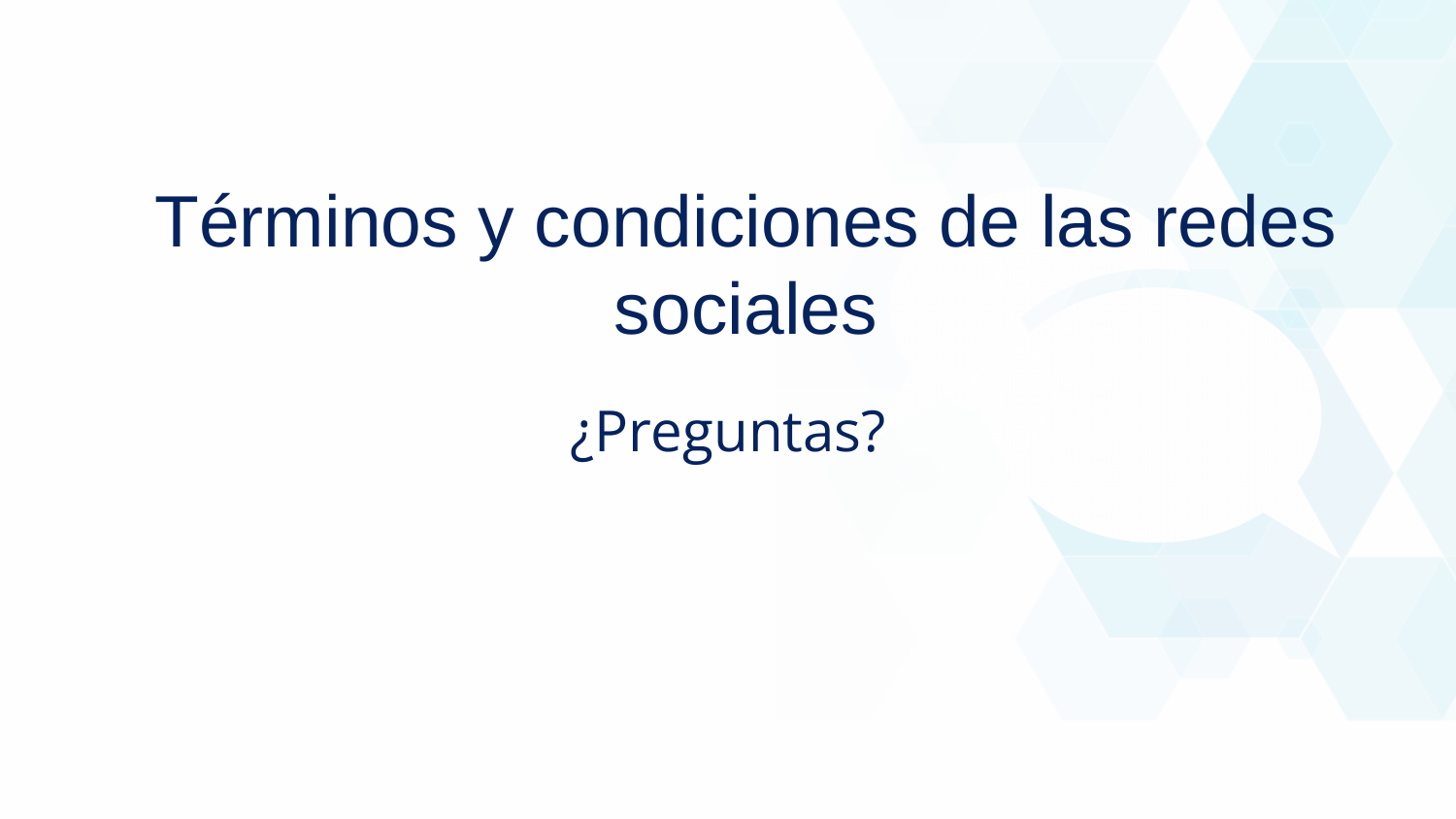

Términos y condiciones de las redes sociales
¿Preguntas?